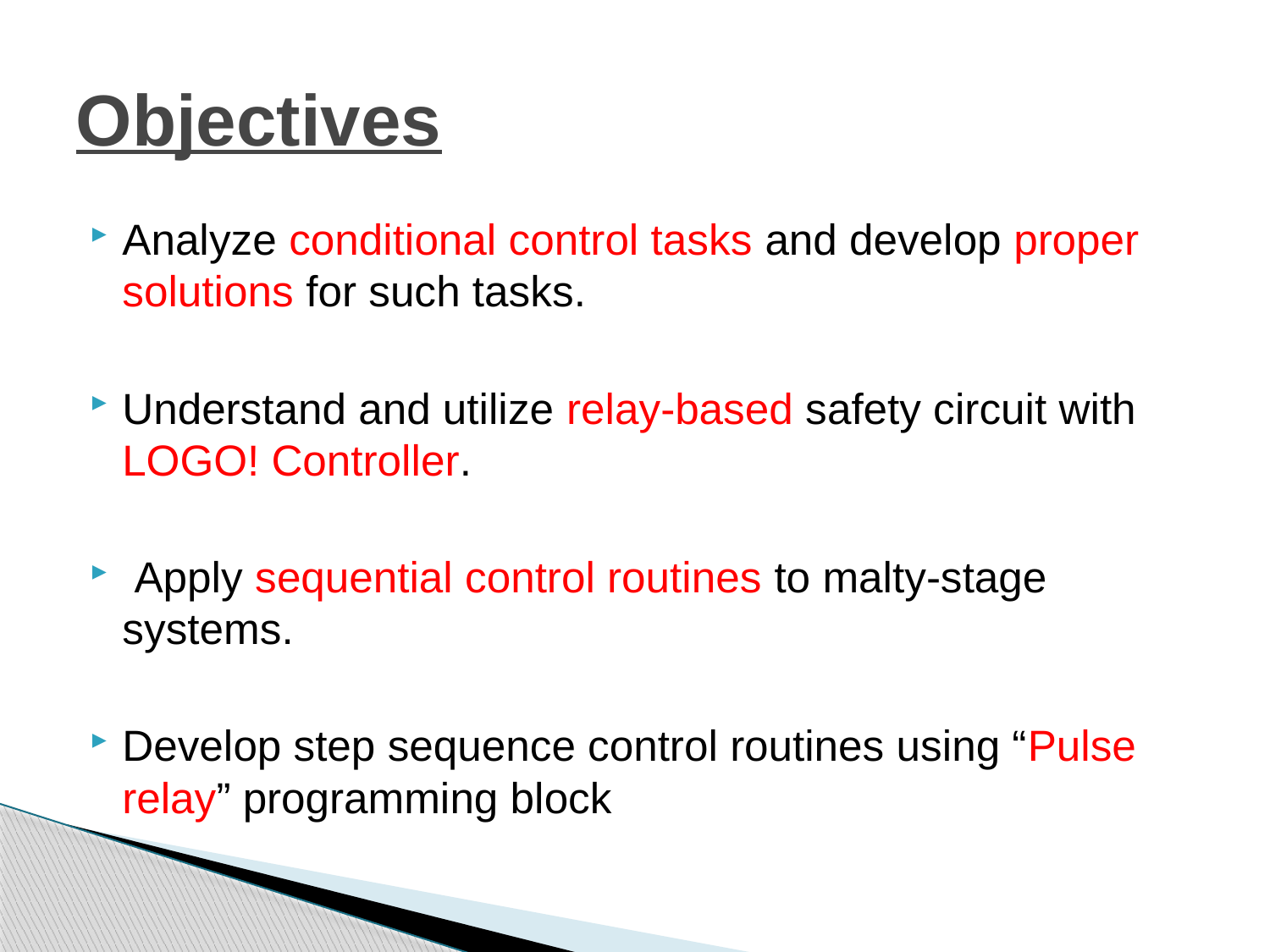

# Objectives
Analyze conditional control tasks and develop proper solutions for such tasks.

Understand and utilize relay-based safety circuit with LOGO! Controller.

 Apply sequential control routines to malty-stage systems.

Develop step sequence control routines using “Pulse relay” programming block